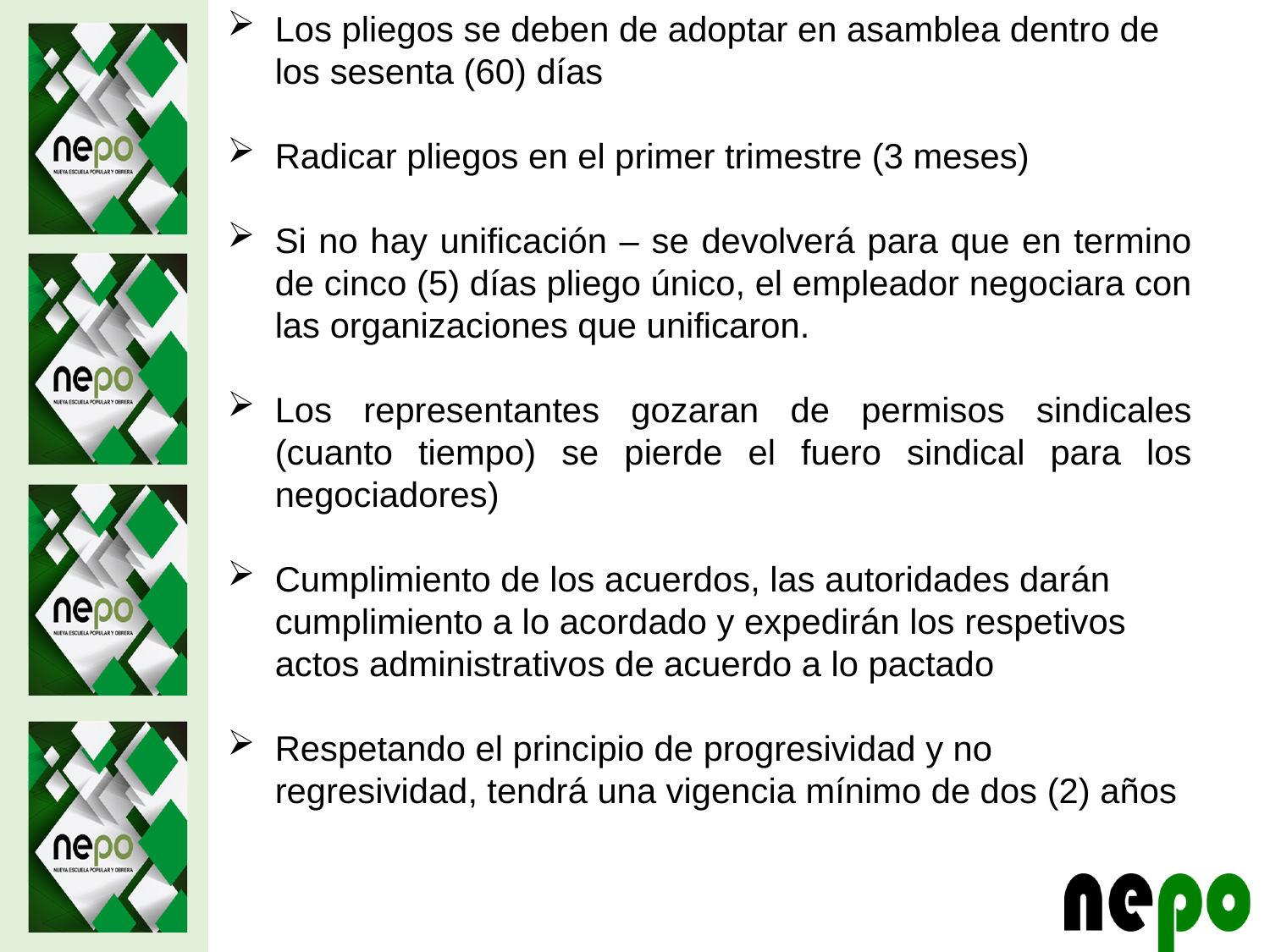

Los pliegos se deben de adoptar en asamblea dentro de los sesenta (60) días

Radicar pliegos en el primer trimestre (3 meses)

Si no hay unificación – se devolverá para que en termino de cinco (5) días pliego único, el empleador negociara con las organizaciones que unificaron.

Los representantes gozaran de permisos sindicales (cuanto tiempo) se pierde el fuero sindical para los negociadores)

Cumplimiento de los acuerdos, las autoridades darán cumplimiento a lo acordado y expedirán los respetivos actos administrativos de acuerdo a lo pactado

Respetando el principio de progresividad y no regresividad, tendrá una vigencia mínimo de dos (2) años